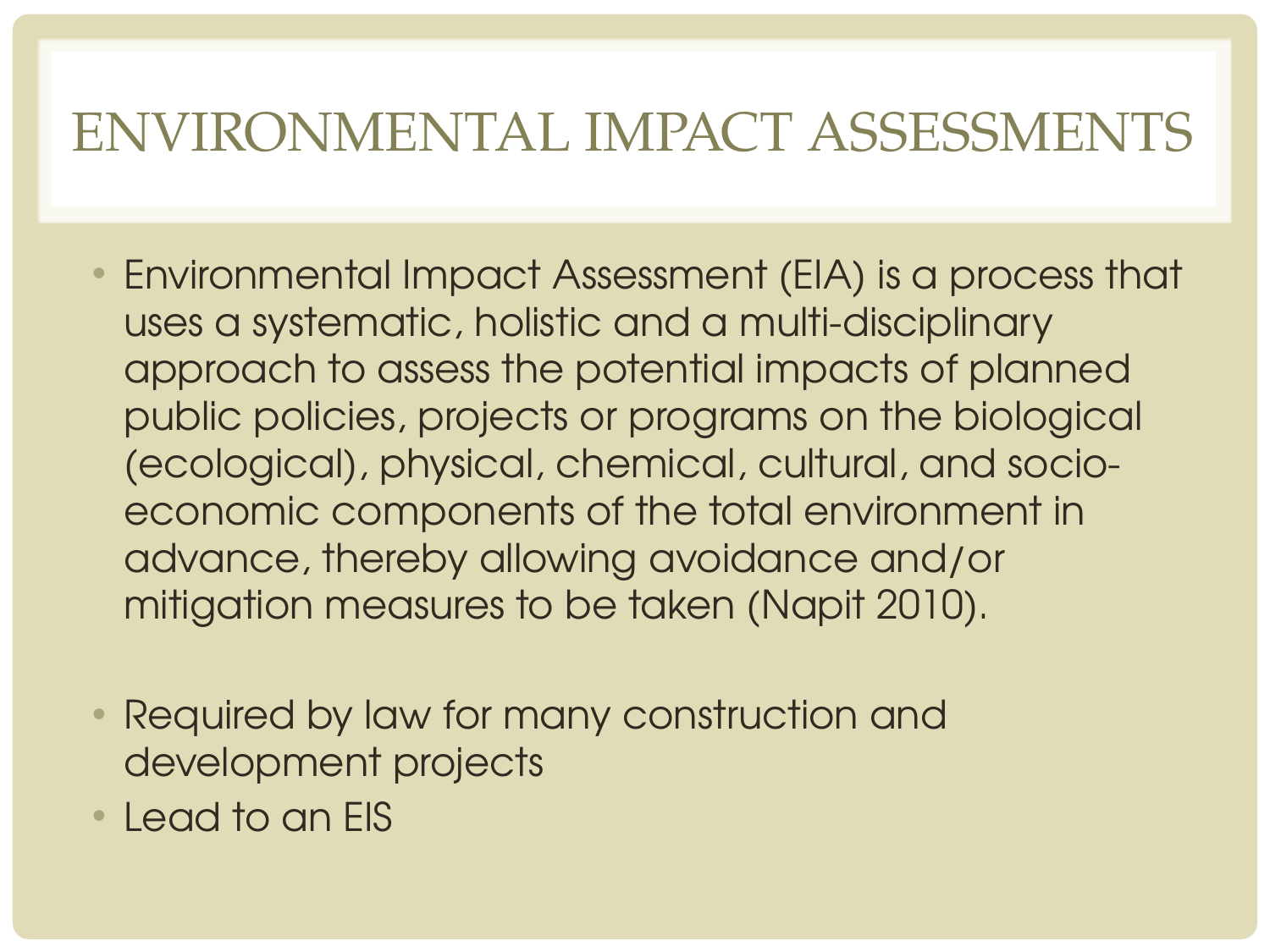

# Environmental Impact Assessments
Environmental Impact Assessment (EIA) is a process that uses a systematic, holistic and a multi-disciplinary approach to assess the potential impacts of planned public policies, projects or programs on the biological (ecological), physical, chemical, cultural, and socio-economic components of the total environment in advance, thereby allowing avoidance and/or mitigation measures to be taken (Napit 2010).

Required by law for many construction and development projects
Lead to an EIS